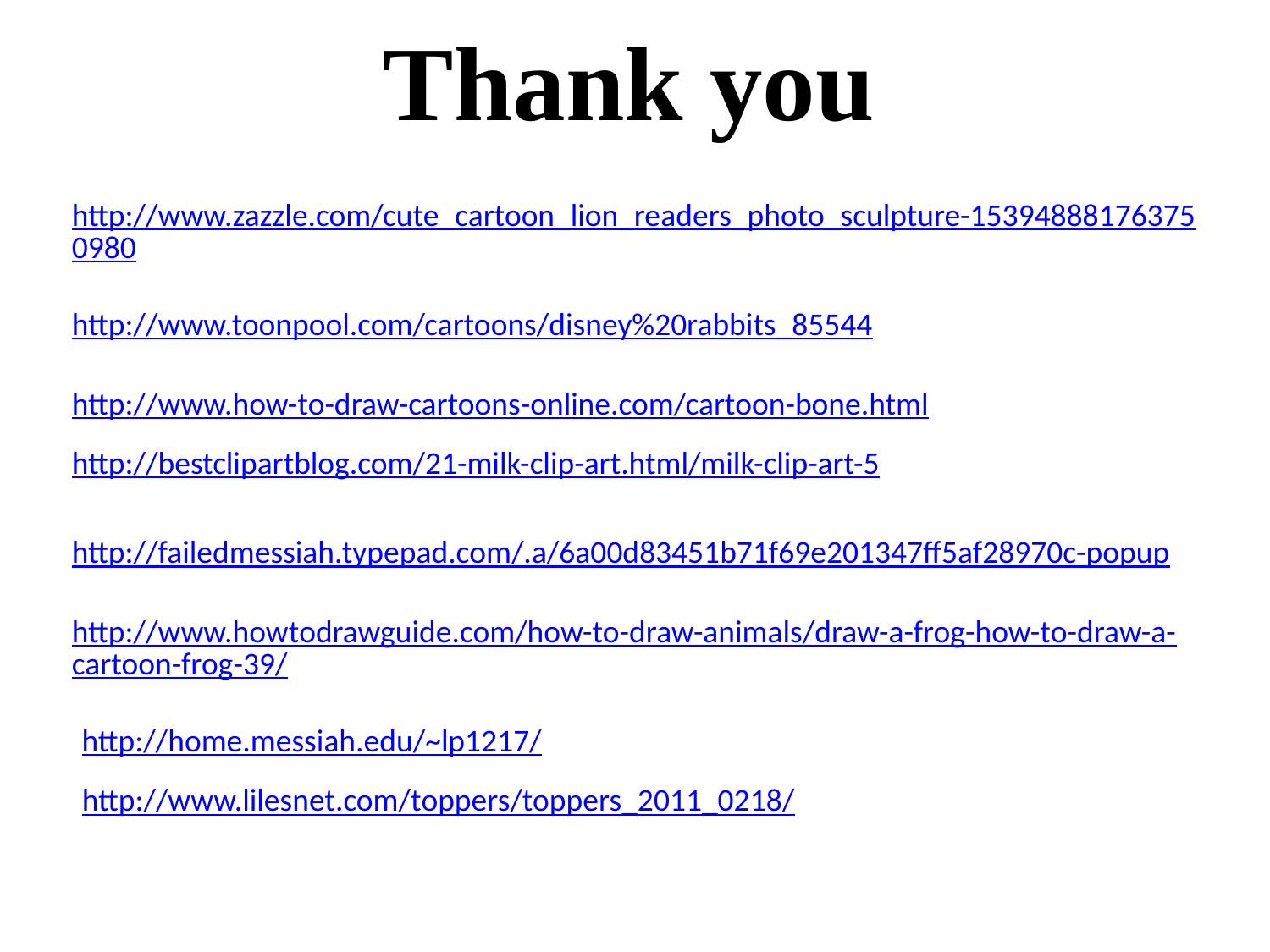

Thank you
http://www.zazzle.com/cute_cartoon_lion_readers_photo_sculpture-153948881763750980

http://www.toonpool.com/cartoons/disney%20rabbits_85544

http://www.how-to-draw-cartoons-online.com/cartoon-bone.html
http://bestclipartblog.com/21-milk-clip-art.html/milk-clip-art-5
http://failedmessiah.typepad.com/.a/6a00d83451b71f69e201347ff5af28970c-popup
http://www.howtodrawguide.com/how-to-draw-animals/draw-a-frog-how-to-draw-a-cartoon-frog-39/
http://home.messiah.edu/~lp1217/
http://www.lilesnet.com/toppers/toppers_2011_0218/